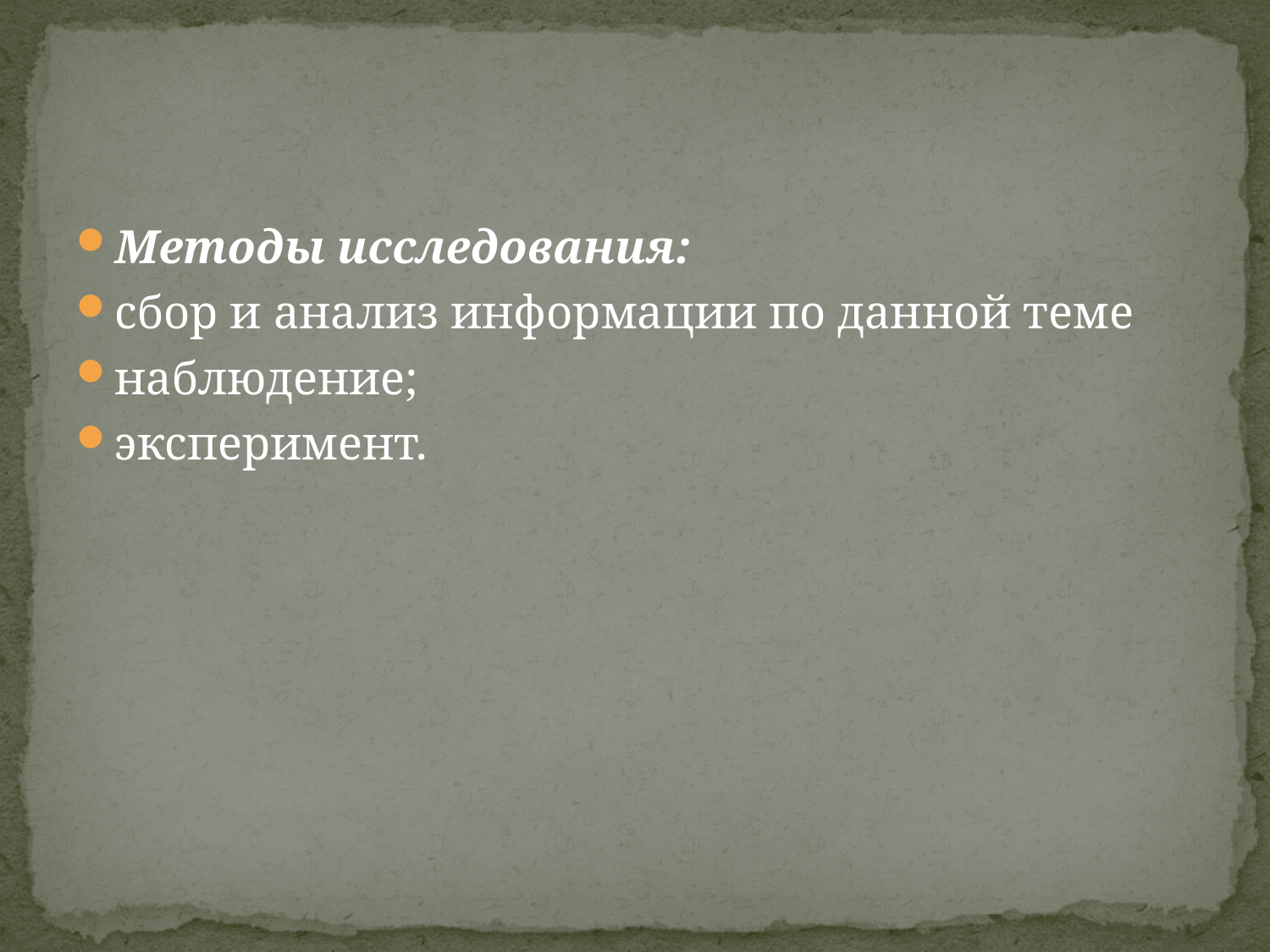

#
Методы исследования:
сбор и анализ информации по данной теме
наблюдение;
эксперимент.